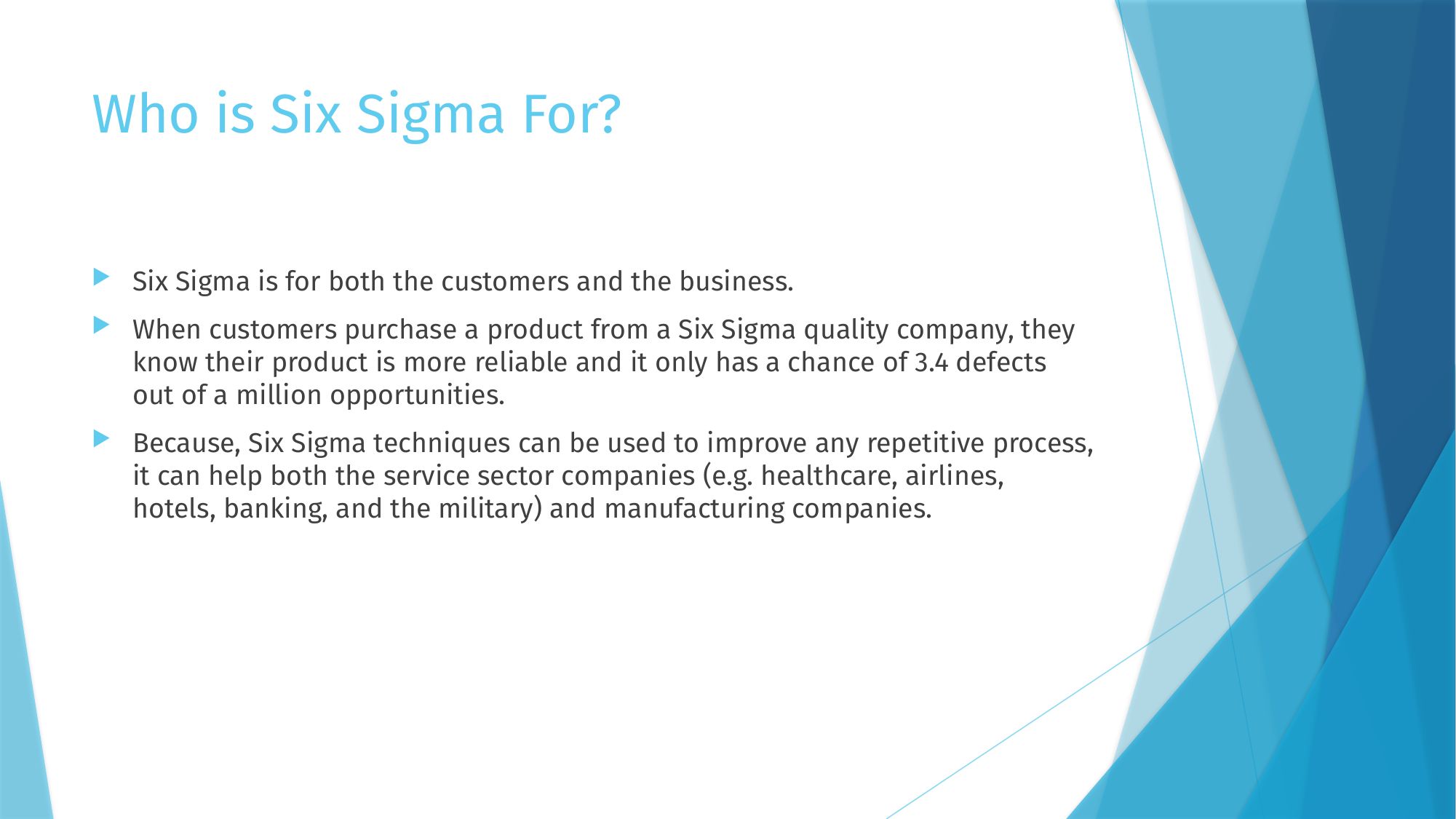

# Who is Six Sigma For?
Six Sigma is for both the customers and the business.
When customers purchase a product from a Six Sigma quality company, they know their product is more reliable and it only has a chance of 3.4 defects out of a million opportunities.
Because, Six Sigma techniques can be used to improve any repetitive process, it can help both the service sector companies (e.g. healthcare, airlines, hotels, banking, and the military) and manufacturing companies.